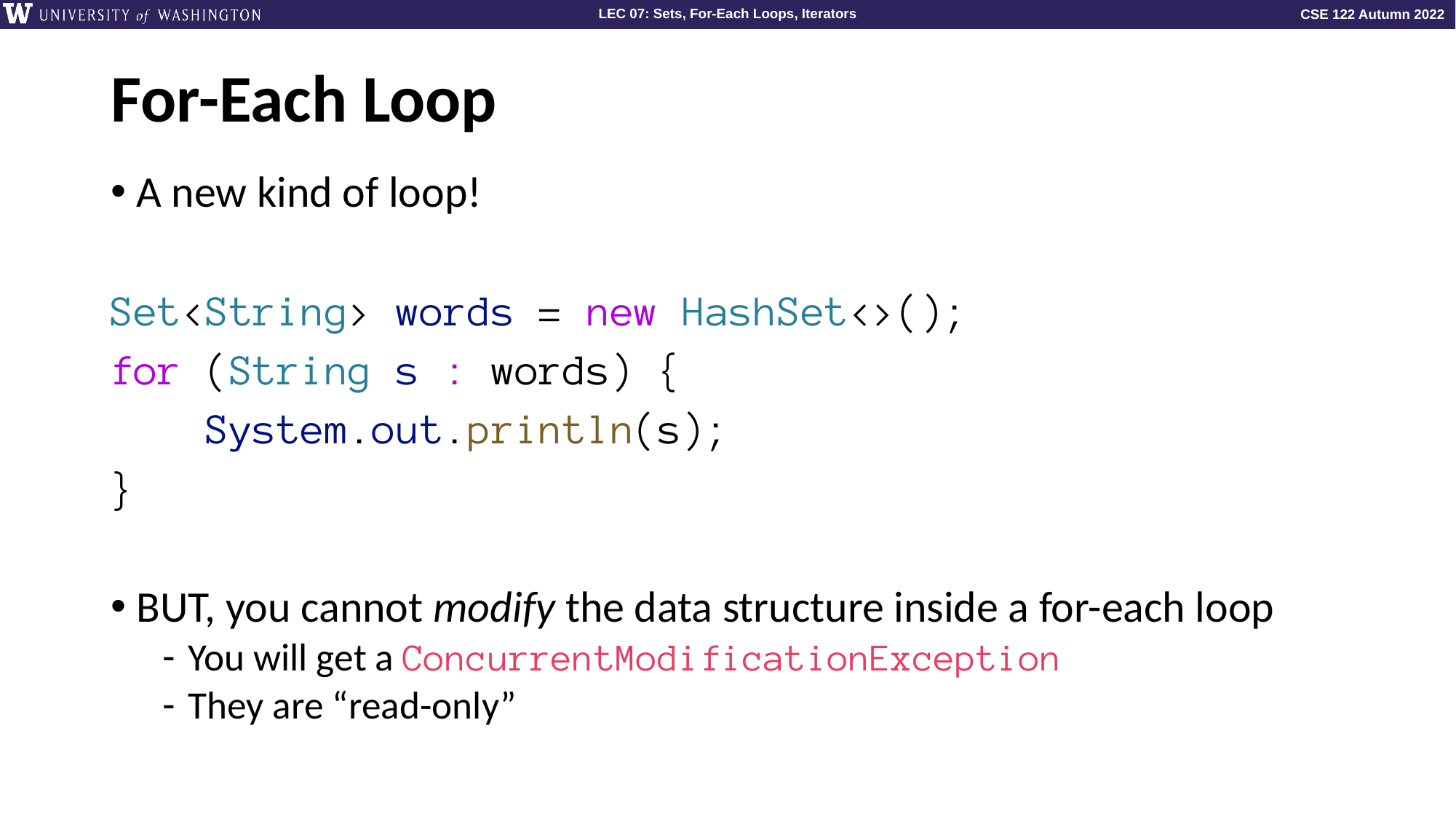

# For-Each Loop
A new kind of loop!

Set<String> words = new HashSet<>();
for (String s : words) {
    System.out.println(s);
}

BUT, you cannot modify the data structure inside a for-each loop
You will get a ConcurrentModificationException
They are “read-only”